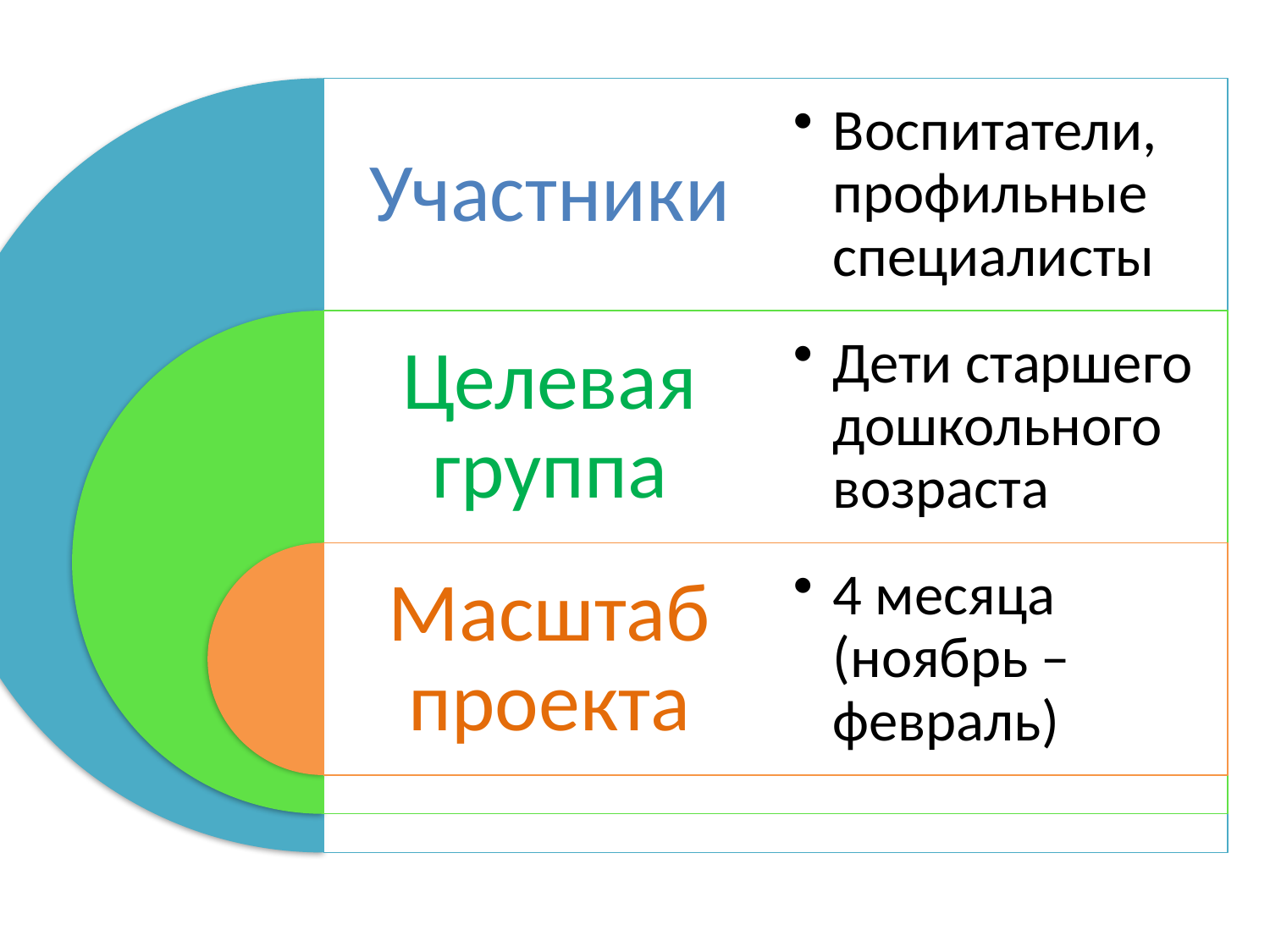

Участники
Целевая группа
Масштаб проекта
Воспитатели, профильные специалисты
Дети старшего дошкольного возраста
4 месяца (ноябрь – февраль)